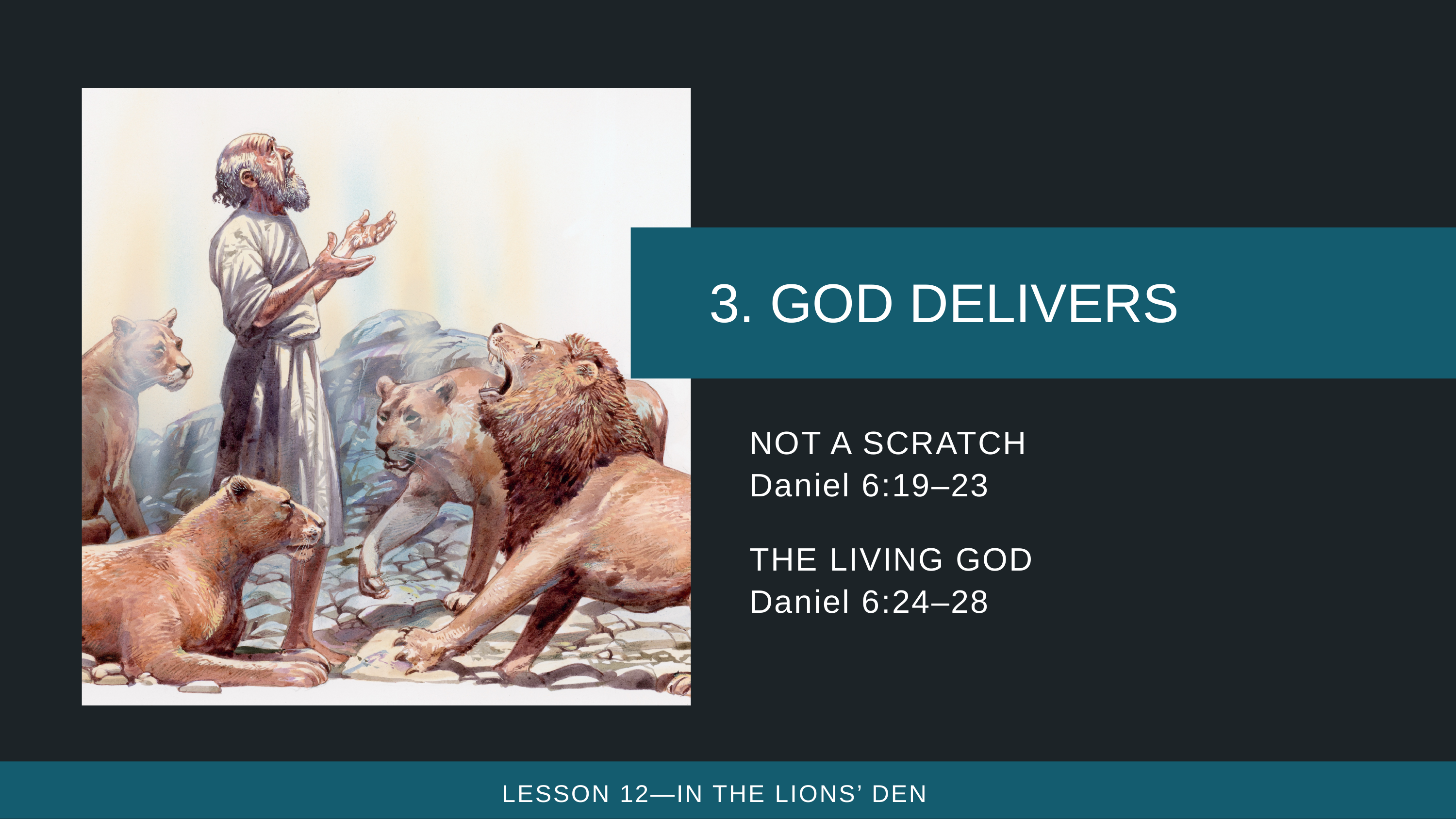

NOT A SCRATCH
Daniel 6:19–23
THE LIVING GOD
Daniel 6:24–28